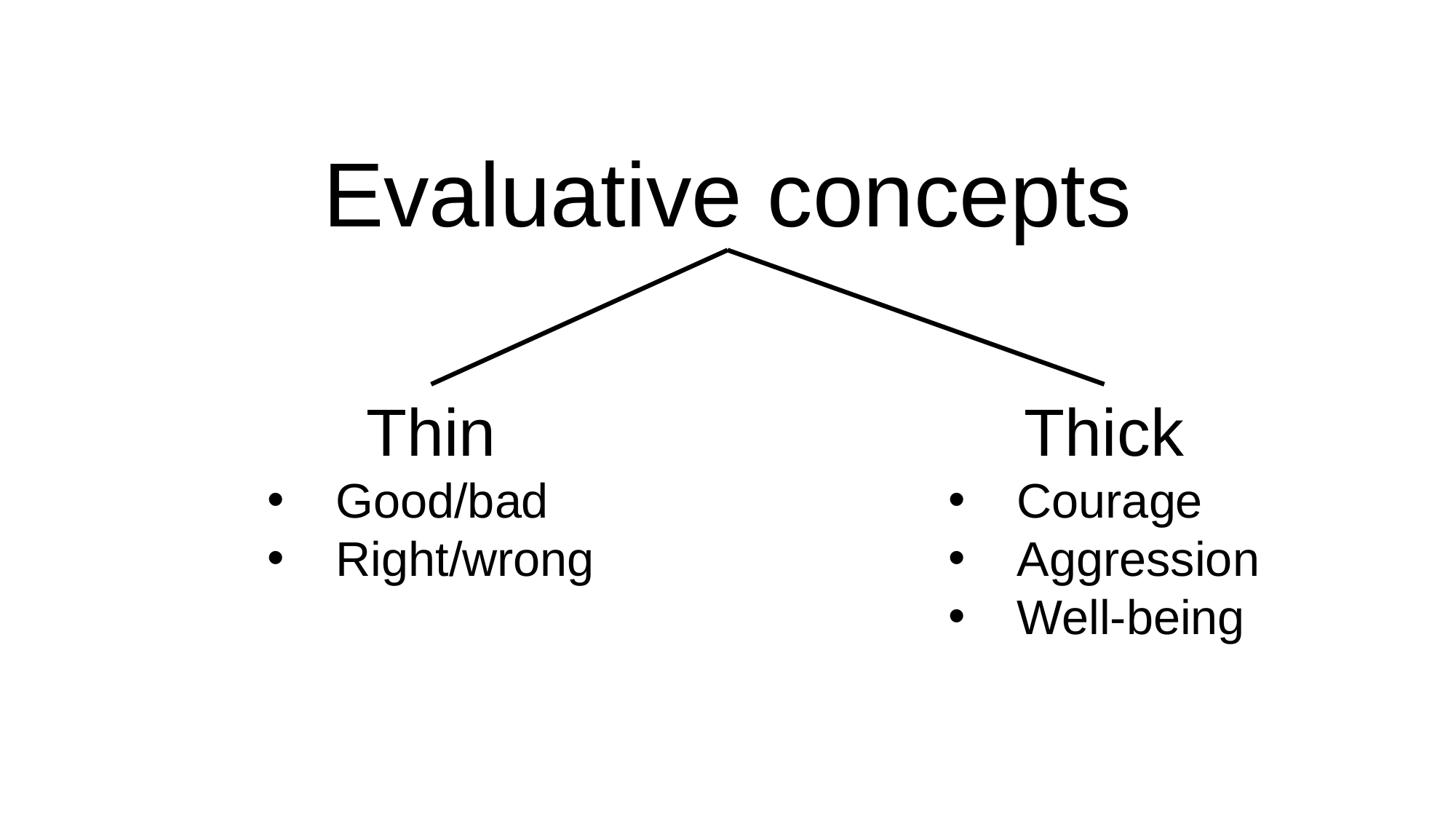

Evaluative concepts
Thin
Good/bad
Right/wrong

Thick
Courage
Aggression
Well-being